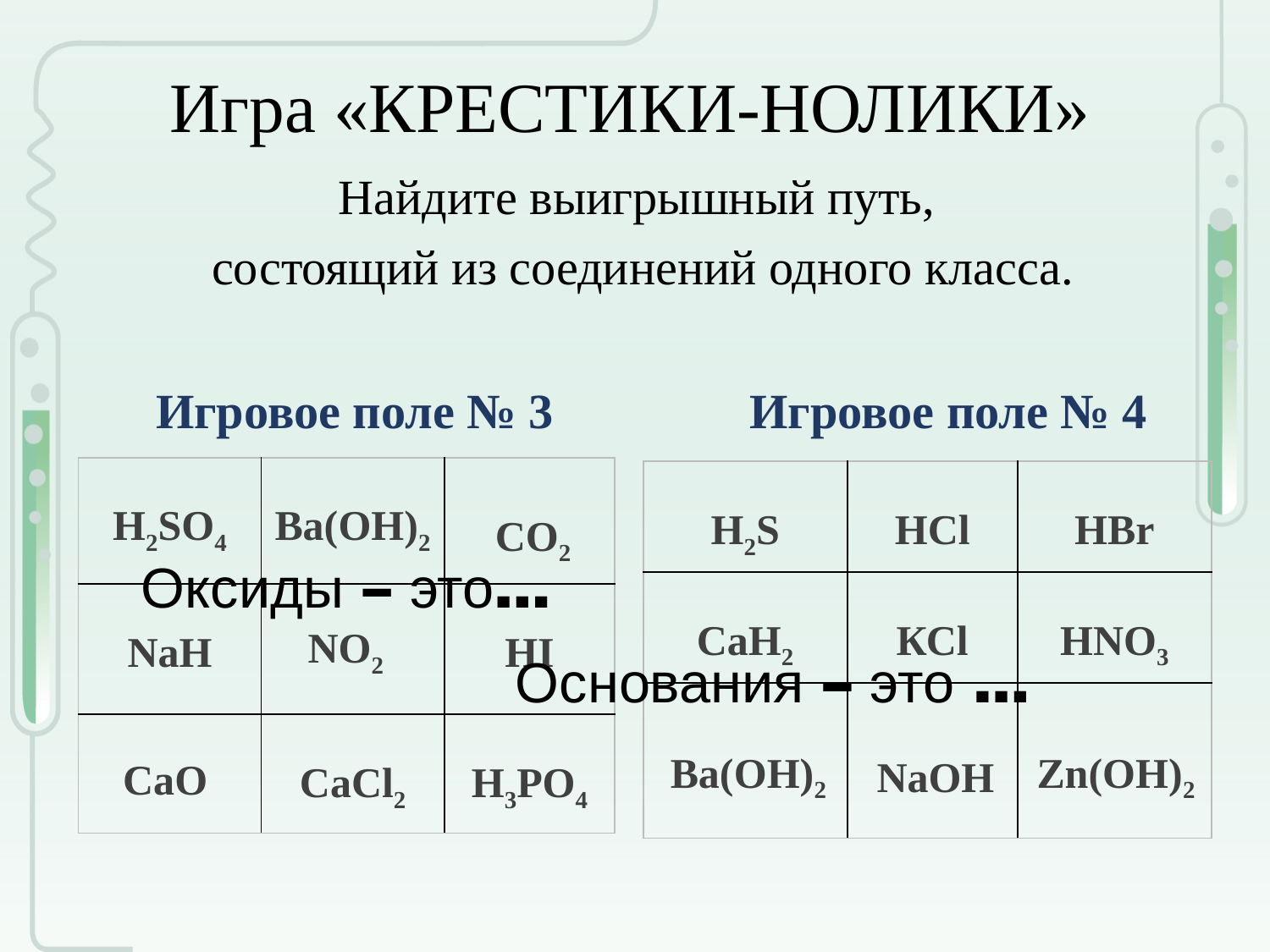

Игра «КРЕСТИКИ-НОЛИКИ»
Найдите выигрышный путь,
состоящий из соединений одного класса.

      Игровое поле № 3                Игровое поле № 4
| Н2SО4 | Ва(ОН)2 |  |
| --- | --- | --- |
| NаН |  | НI |
|  | СаСl2 | Н3РО4 |
| Н2S | НСl | НВr |
| --- | --- | --- |
| СаН2 | КСl | НNО3 |
|  |  |  |
СО2
Оксиды – это…
NО2
Основания – это …
Ва(ОН)2
Zn(ОН)2
NаОН
CaО